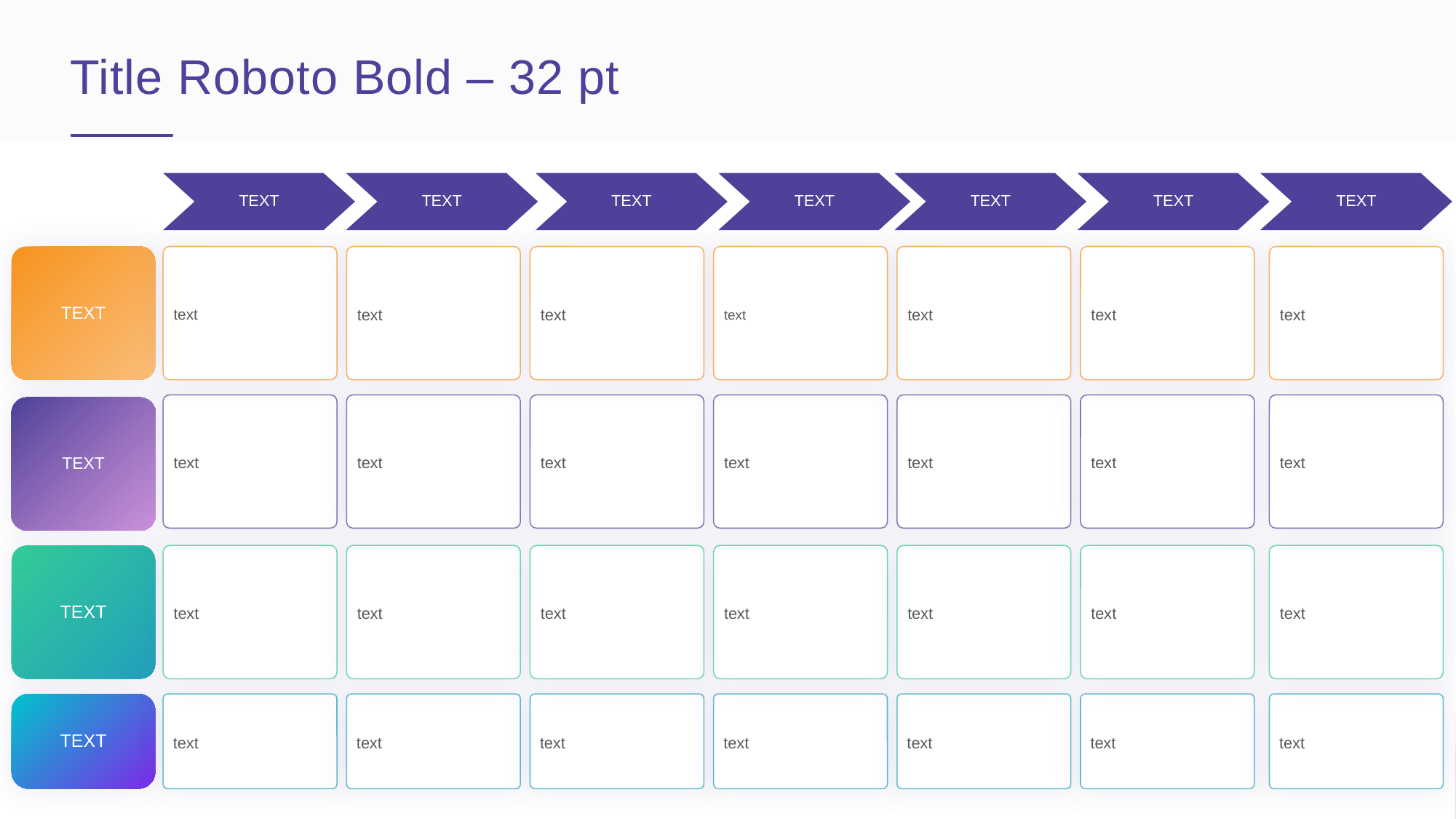

Title Roboto Bold – 32 pt

TEXT
TEXT
TEXT
TEXT
TEXT
TEXT
TEXT
TEXT
text
text
text
text
text
text
text
text
text
text
text
text
text
text
TEXT
text
text
text
text
text
text
text
TEXT
TEXT
text
text
text
text
text
text
text